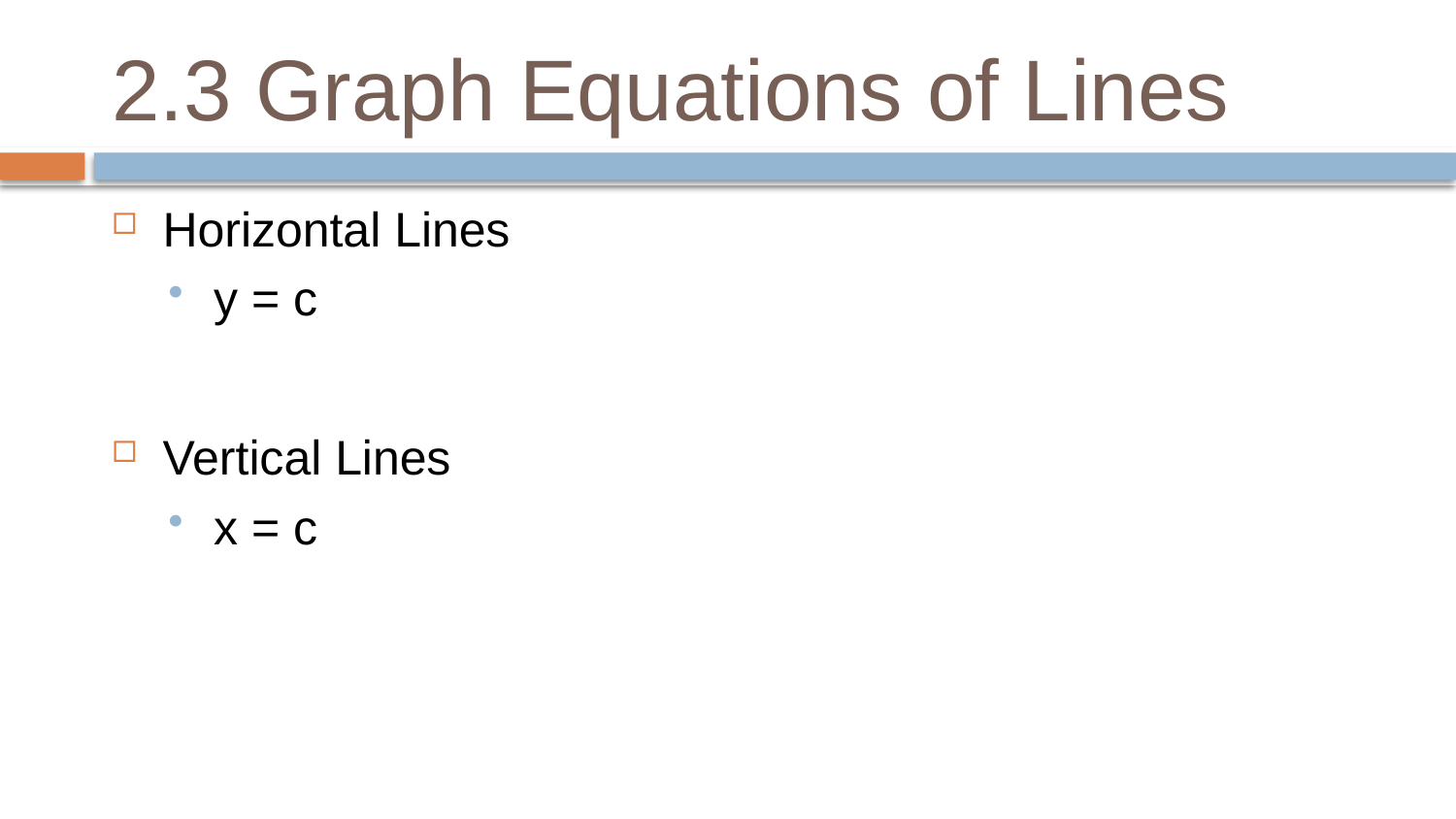

# 2.3 Graph Equations of Lines
Horizontal Lines
y = c

Vertical Lines
x = c